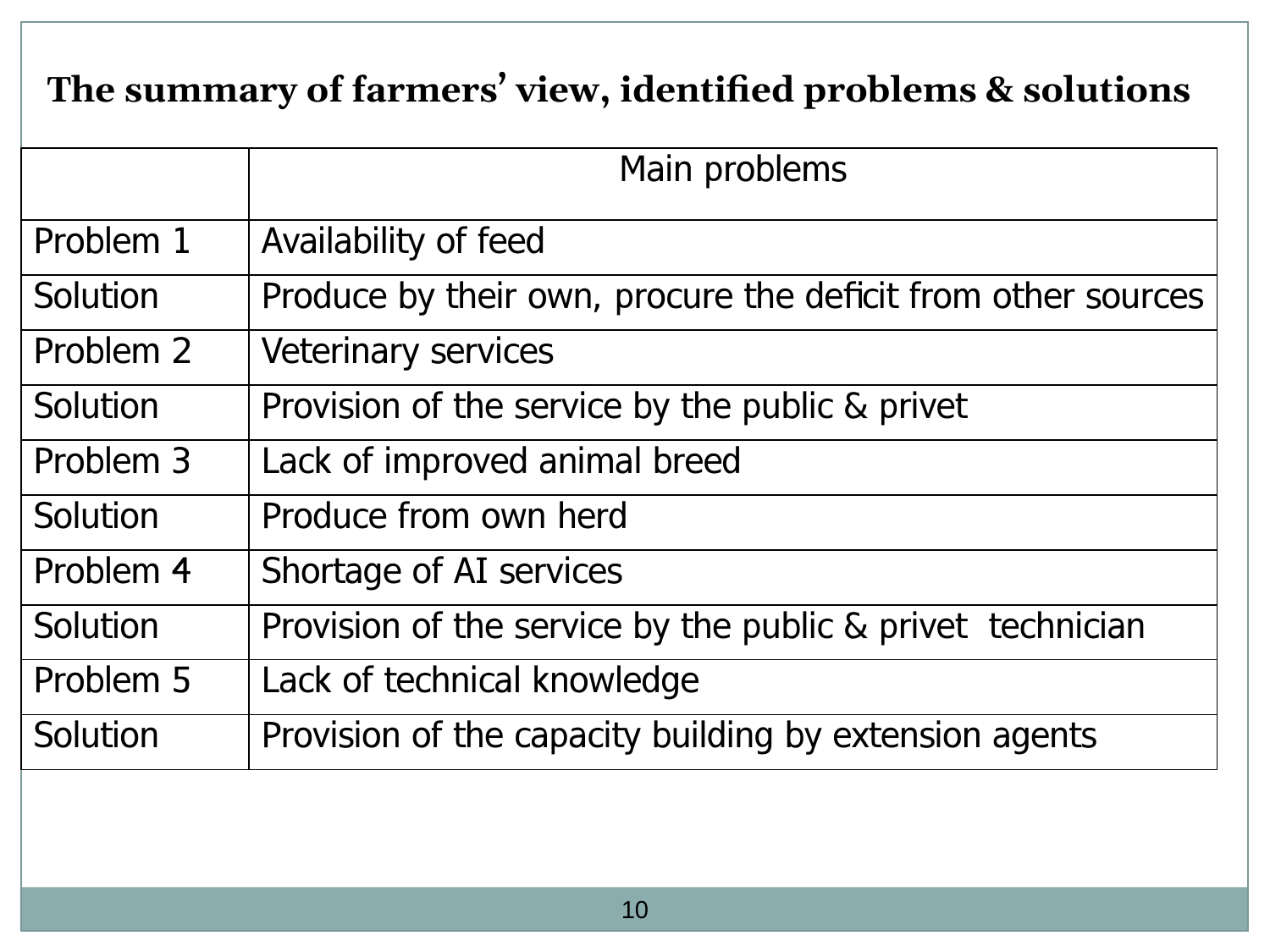

The summary of farmers’ view, identified problems & solutions
|  | Main problems |
| --- | --- |
| Problem 1 | Availability of feed |
| Solution | Produce by their own, procure the deficit from other sources |
| Problem 2 | Veterinary services |
| Solution | Provision of the service by the public & privet |
| Problem 3 | Lack of improved animal breed |
| Solution | Produce from own herd |
| Problem 4 | Shortage of AI services |
| Solution | Provision of the service by the public & privet technician |
| Problem 5 | Lack of technical knowledge |
| Solution | Provision of the capacity building by extension agents |
10